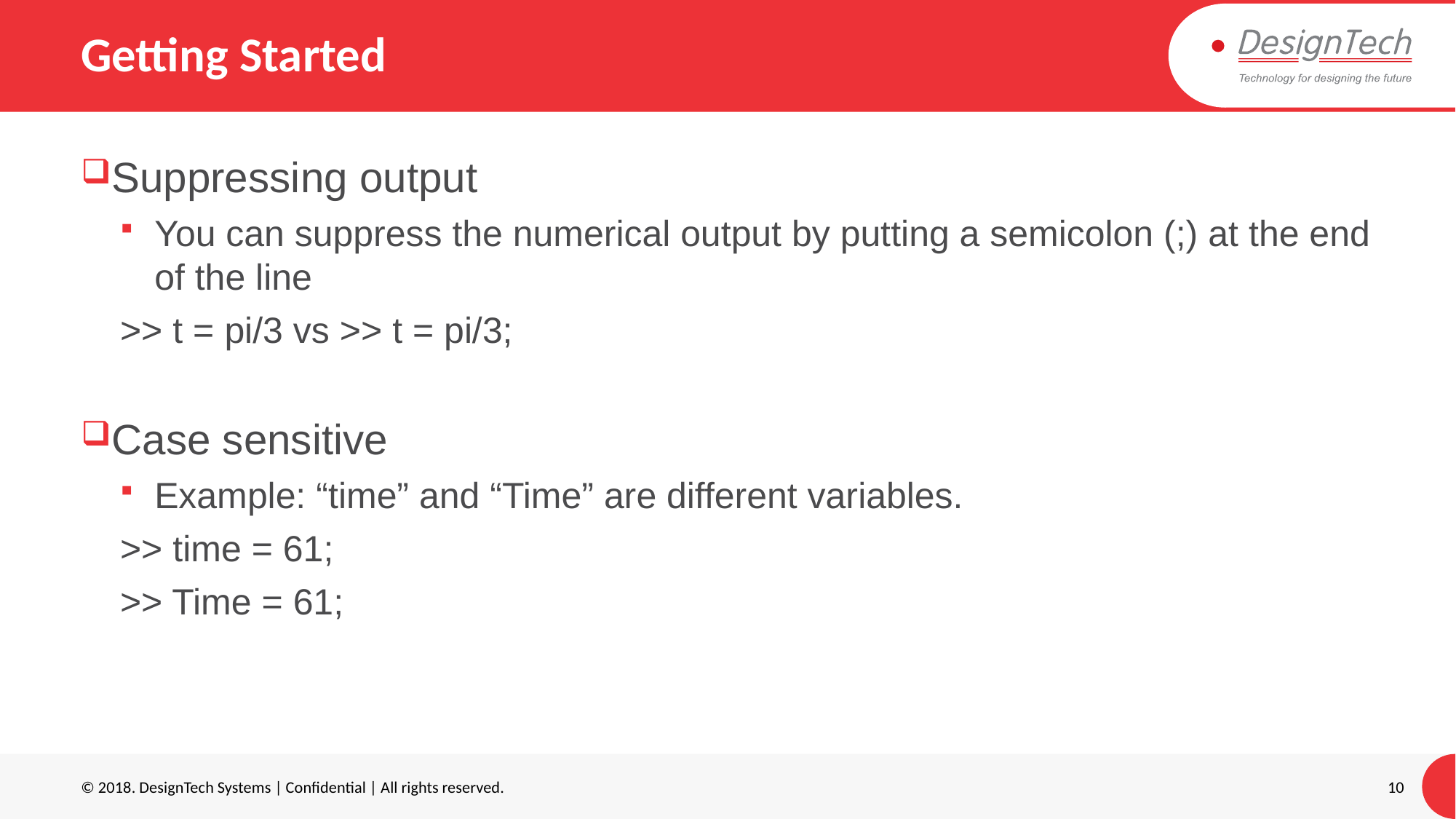

# Getting Started
Suppressing output
You can suppress the numerical output by putting a semicolon (;) at the end of the line
>> t = pi/3 vs >> t = pi/3;

Case sensitive
Example: “time” and “Time” are different variables.
>> time = 61;
>> Time = 61;
© 2018. DesignTech Systems | Confidential | All rights reserved.
10